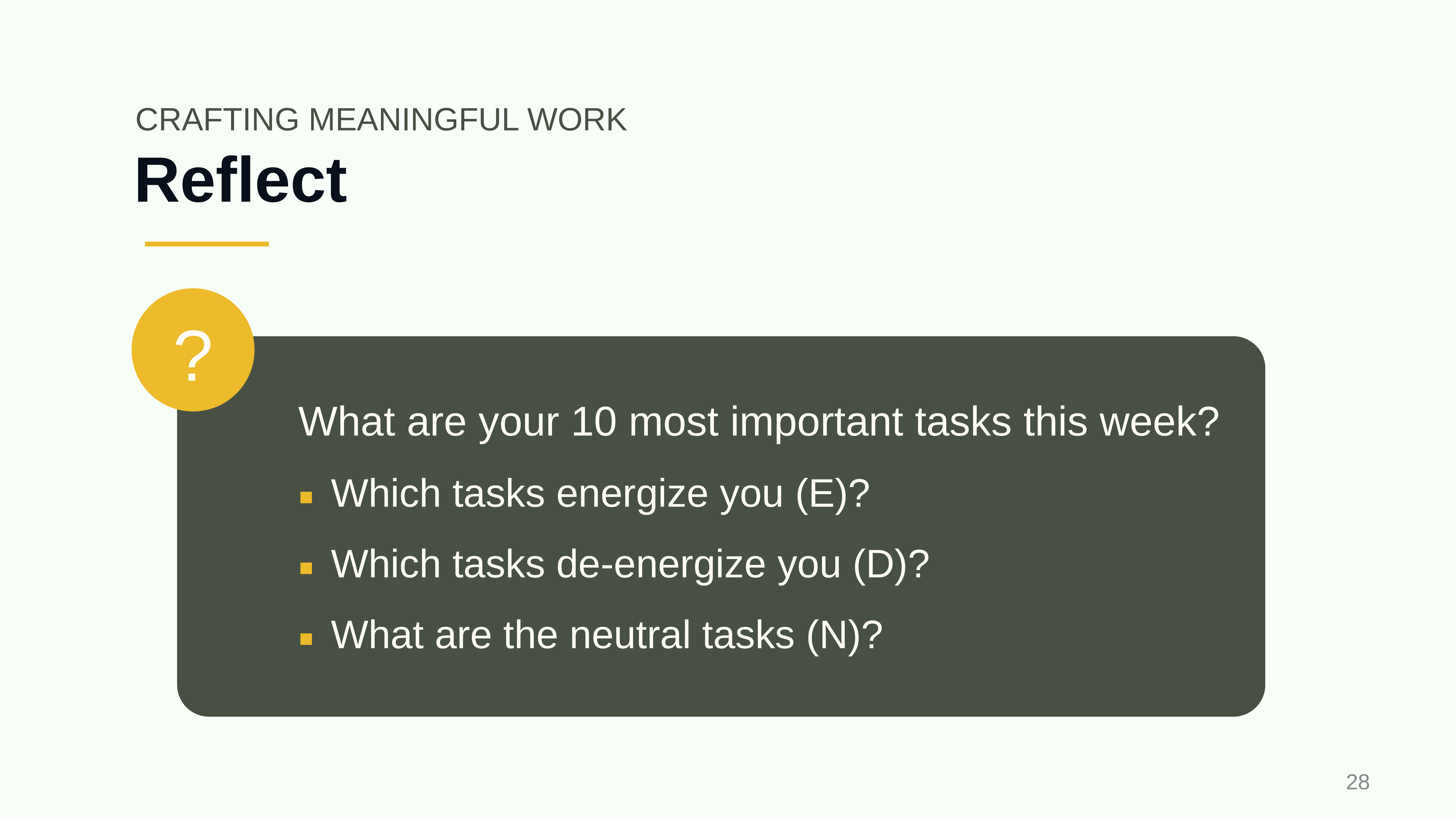

CRAFTING MEANINGFUL WORK
# Reflect

?

What are your 10 most important tasks this week?
Which tasks energize you (E)?
Which tasks de-energize you (D)?
What are the neutral tasks (N)?
28